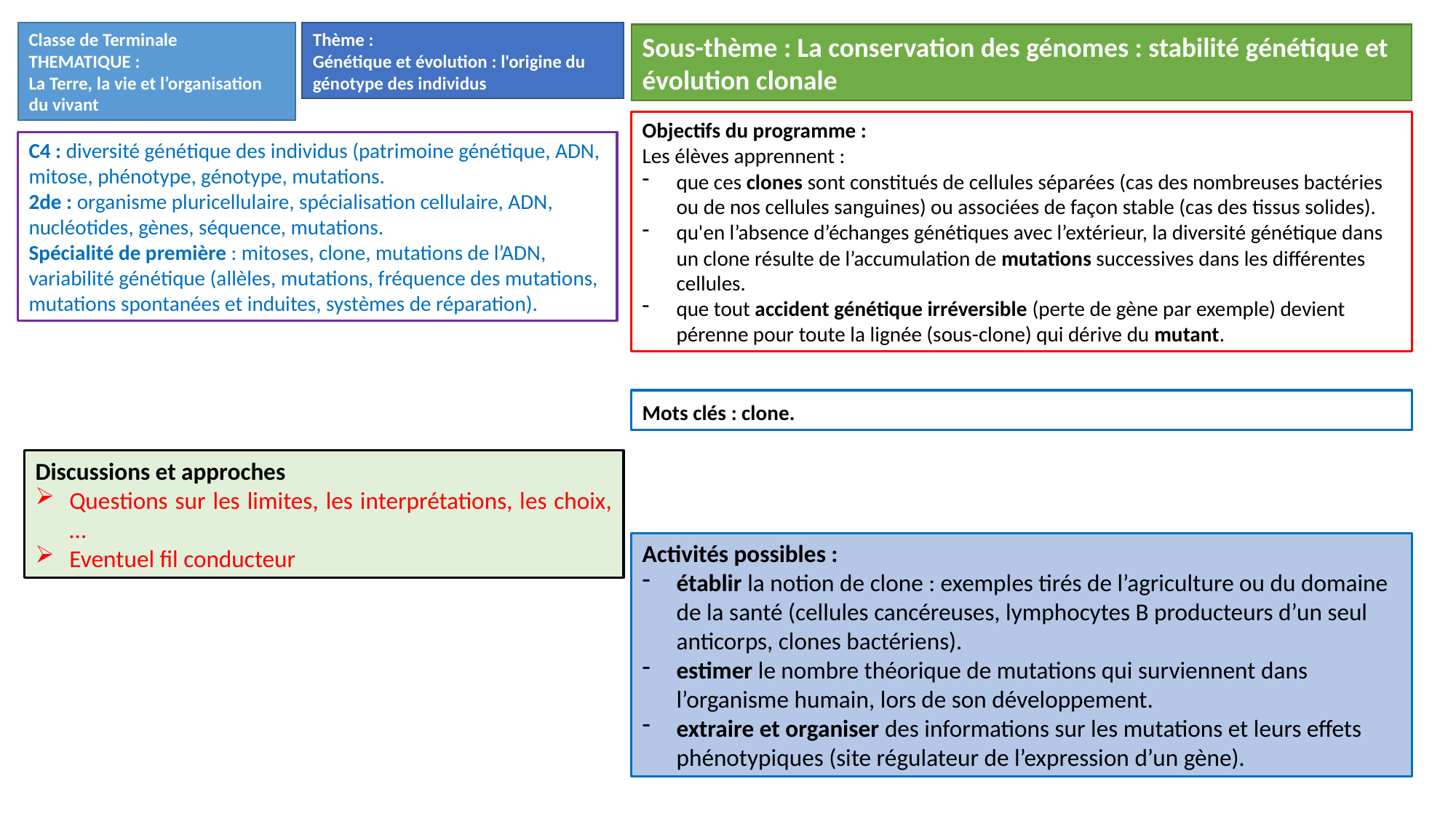

Classe de Terminale
THEMATIQUE :
La Terre, la vie et l’organisation du vivant
Thème :
Génétique et évolution : l'origine du génotype des individus
Sous-thème : La conservation des génomes : stabilité génétique et évolution clonale
Objectifs du programme :
Les élèves apprennent :
que ces clones sont constitués de cellules séparées (cas des nombreuses bactéries ou de nos cellules sanguines) ou associées de façon stable (cas des tissus solides).
qu'en l’absence d’échanges génétiques avec l’extérieur, la diversité génétique dans un clone résulte de l’accumulation de mutations successives dans les différentes cellules.
que tout accident génétique irréversible (perte de gène par exemple) devient pérenne pour toute la lignée (sous-clone) qui dérive du mutant.
C4 : diversité génétique des individus (patrimoine génétique, ADN, mitose, phénotype, génotype, mutations.
2de : organisme pluricellulaire, spécialisation cellulaire, ADN, nucléotides, gènes, séquence, mutations.
Spécialité de première : mitoses, clone, mutations de l’ADN, variabilité génétique (allèles, mutations, fréquence des mutations, mutations spontanées et induites, systèmes de réparation).
Mots clés : clone.
Discussions et approches
Questions sur les limites, les interprétations, les choix, …
Eventuel fil conducteur
Activités possibles :
établir la notion de clone : exemples tirés de l’agriculture ou du domaine de la santé (cellules cancéreuses, lymphocytes B producteurs d’un seul anticorps, clones bactériens).
estimer le nombre théorique de mutations qui surviennent dans l’organisme humain, lors de son développement.
extraire et organiser des informations sur les mutations et leurs effets phénotypiques (site régulateur de l’expression d’un gène).